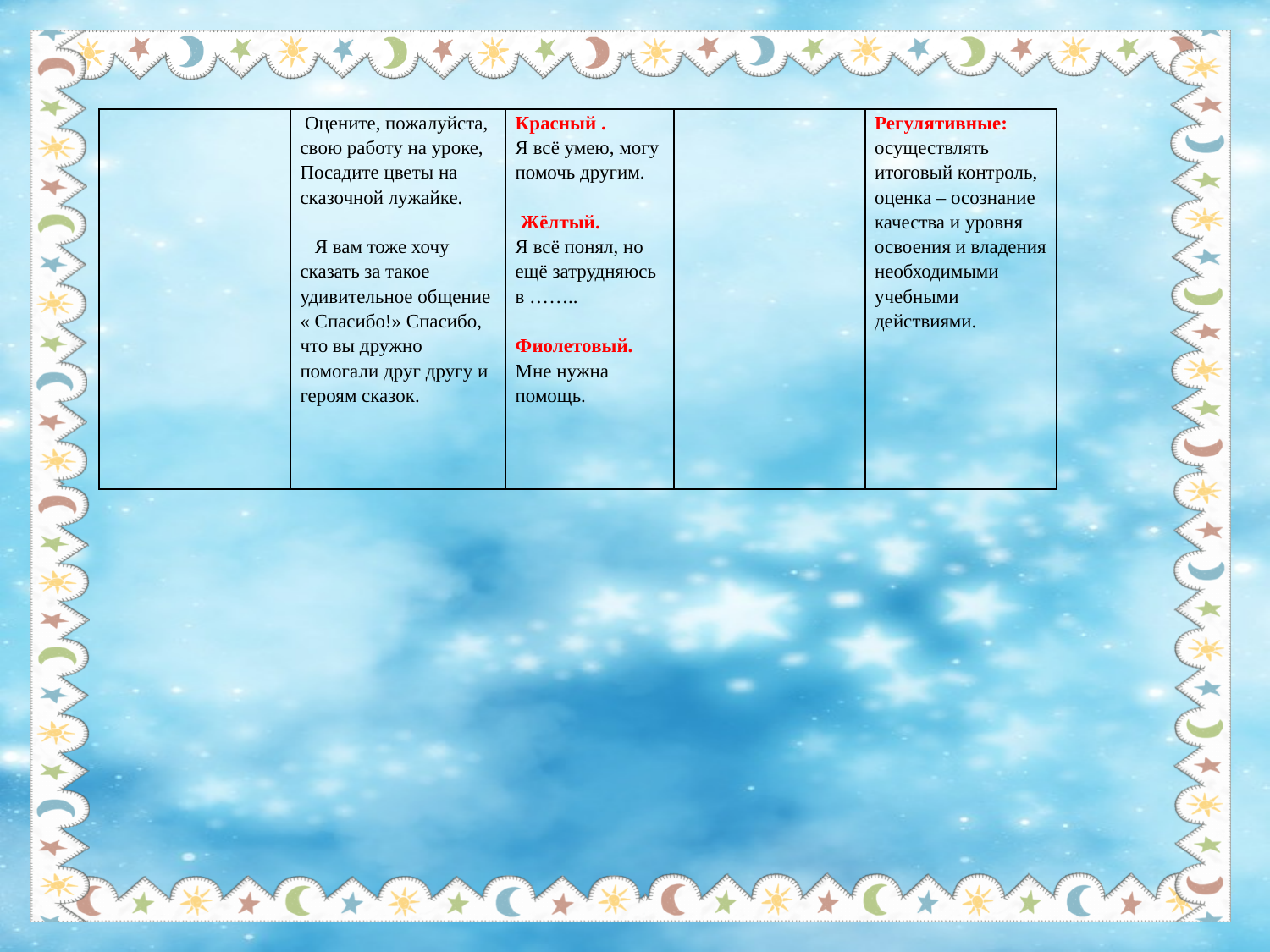

|  | Оцените, пожалуйста, свою работу на уроке, Посадите цветы на сказочной лужайке. Я вам тоже хочу сказать за такое удивительное общение « Спасибо!» Спасибо, что вы дружно помогали друг другу и героям сказок. | Красный . Я всё умею, могу помочь другим. Жёлтый. Я всё понял, но ещё затрудняюсь в …….. Фиолетовый. Мне нужна помощь. |  | Регулятивные: осуществлять итоговый контроль, оценка – осознание качества и уровня освоения и владения необходимыми учебными действиями. |
| --- | --- | --- | --- | --- |